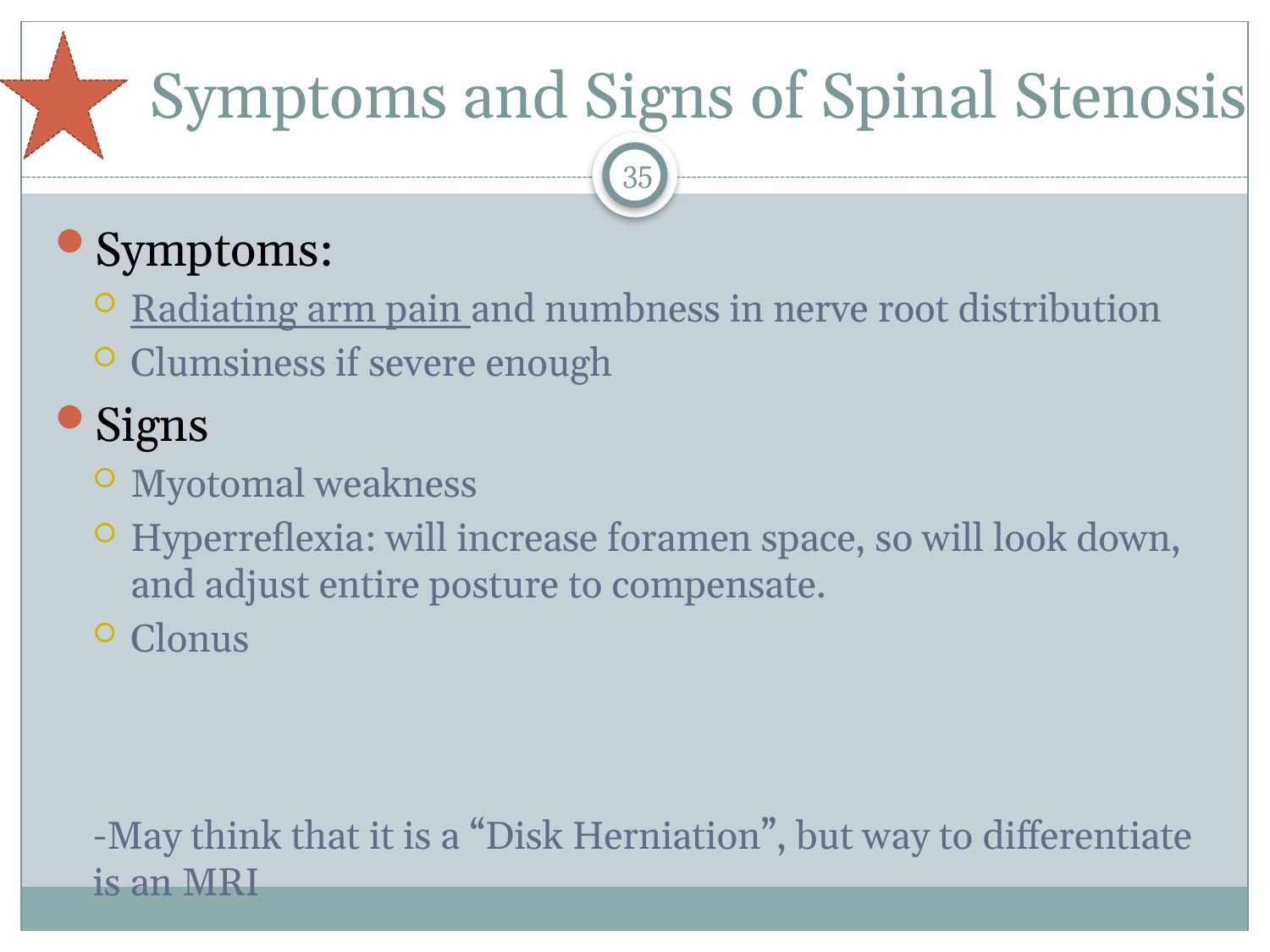

# Symptoms and Signs of Spinal Stenosis
35
Symptoms:
Radiating arm pain and numbness in nerve root distribution
Clumsiness if severe enough
Signs
Myotomal weakness
Hyperreflexia: will increase foramen space, so will look down, and adjust entire posture to compensate.
Clonus

-May think that it is a “Disk Herniation”, but way to differentiate is an MRI